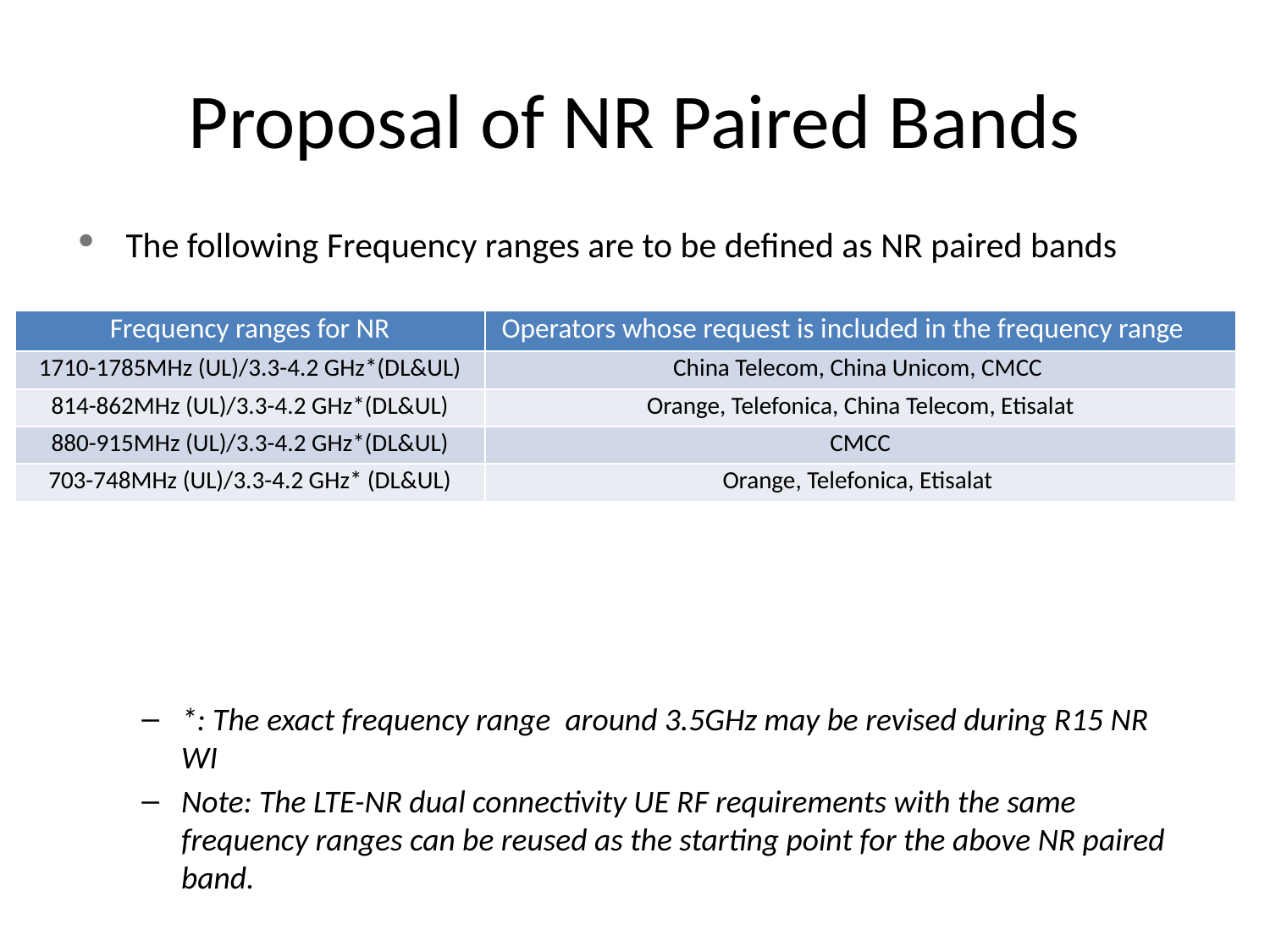

# Proposal of NR Paired Bands
The following Frequency ranges are to be defined as NR paired bands

*: The exact frequency range  around 3.5GHz may be revised during R15 NR WI
Note: The LTE-NR dual connectivity UE RF requirements with the same frequency ranges can be reused as the starting point for the above NR paired band.
| Frequency ranges for NR | Operators whose request is included in the frequency range |
| --- | --- |
| 1710-1785MHz (UL)/3.3-4.2 GHz\*(DL&UL) | China Telecom, China Unicom, CMCC |
| 814-862MHz (UL)/3.3-4.2 GHz\*(DL&UL) | Orange, Telefonica, China Telecom, Etisalat |
| 880-915MHz (UL)/3.3-4.2 GHz\*(DL&UL) | CMCC |
| 703-748MHz (UL)/3.3-4.2 GHz\* (DL&UL) | Orange, Telefonica, Etisalat |